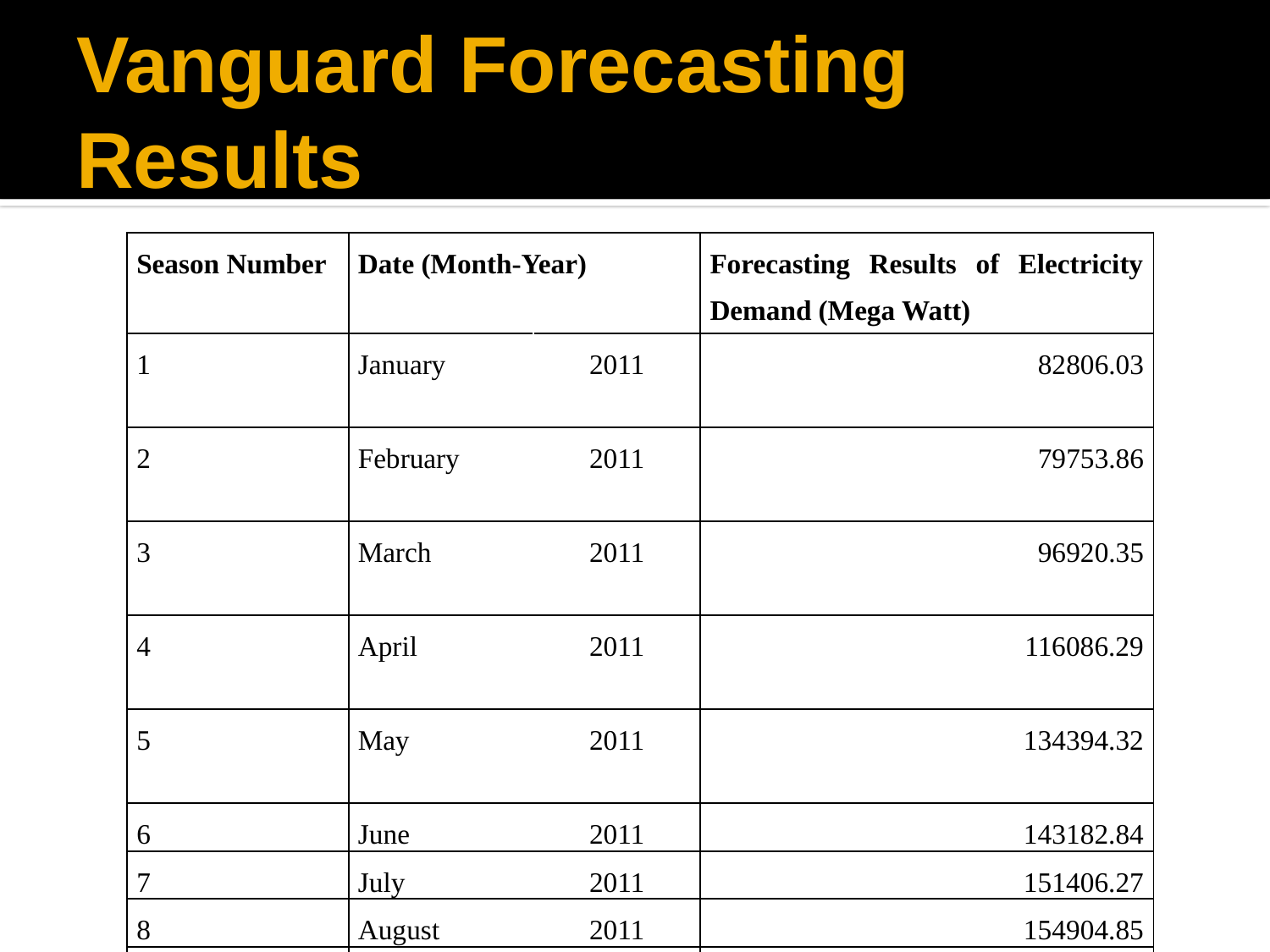

# Vanguard Forecasting Results
| Season Number | Date (Month-Year) |  | Forecasting Results of Electricity Demand (Mega Watt) |
| --- | --- | --- | --- |
| 1 | January | 2011 | 82806.03 |
| 2 | February | 2011 | 79753.86 |
| 3 | March | 2011 | 96920.35 |
| 4 | April | 2011 | 116086.29 |
| 5 | May | 2011 | 134394.32 |
| 6 | June | 2011 | 143182.84 |
| 7 | July | 2011 | 151406.27 |
| 8 | August | 2011 | 154904.85 |
| 9 | September | 2011 | 152544.35 |
| 10 | October | 2011 | 142536.72 |
| 11 | November | 2011 | 115323.82 |
| 12 | December | 2011 | 97328.15 |